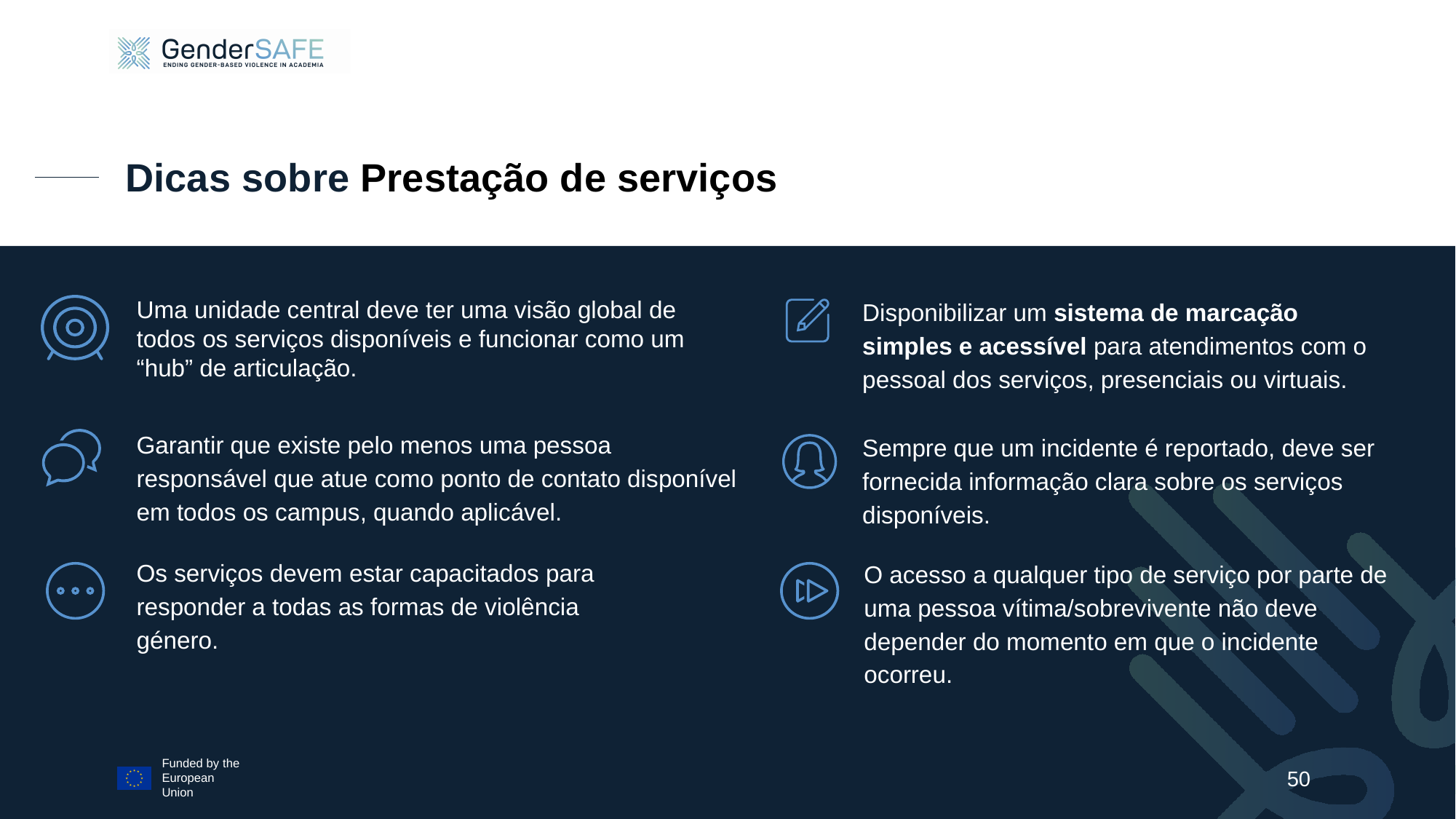

# Dicas sobre Prestação de serviços

Disponibilizar um sistema de marcação simples e acessível para atendimentos com o pessoal dos serviços, presenciais ou virtuais.
Uma unidade central deve ter uma visão global de todos os serviços disponíveis e funcionar como um “hub” de articulação.

Garantir que existe pelo menos uma pessoa responsável que atue como ponto de contato disponível em todos os campus, quando aplicável.
Sempre que um incidente é reportado, deve ser fornecida informação clara sobre os serviços disponíveis.

Os serviços devem estar capacitados para responder a todas as formas de violência género.
O acesso a qualquer tipo de serviço por parte de uma pessoa vítima/sobrevivente não deve depender do momento em que o incidente ocorreu.